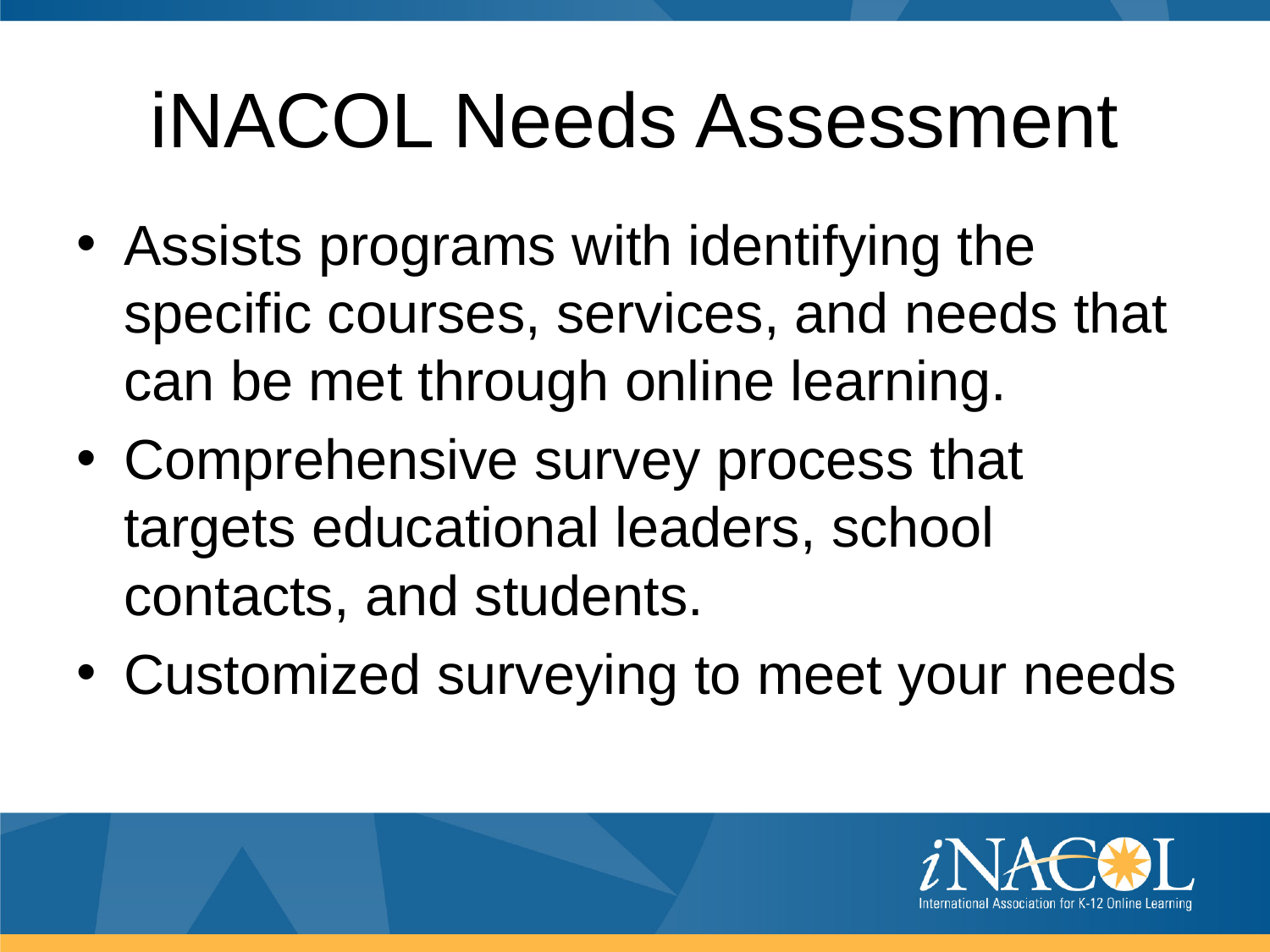

# iNACOL Needs Assessment
Assists programs with identifying the specific courses, services, and needs that can be met through online learning.
Comprehensive survey process that targets educational leaders, school contacts, and students.
Customized surveying to meet your needs